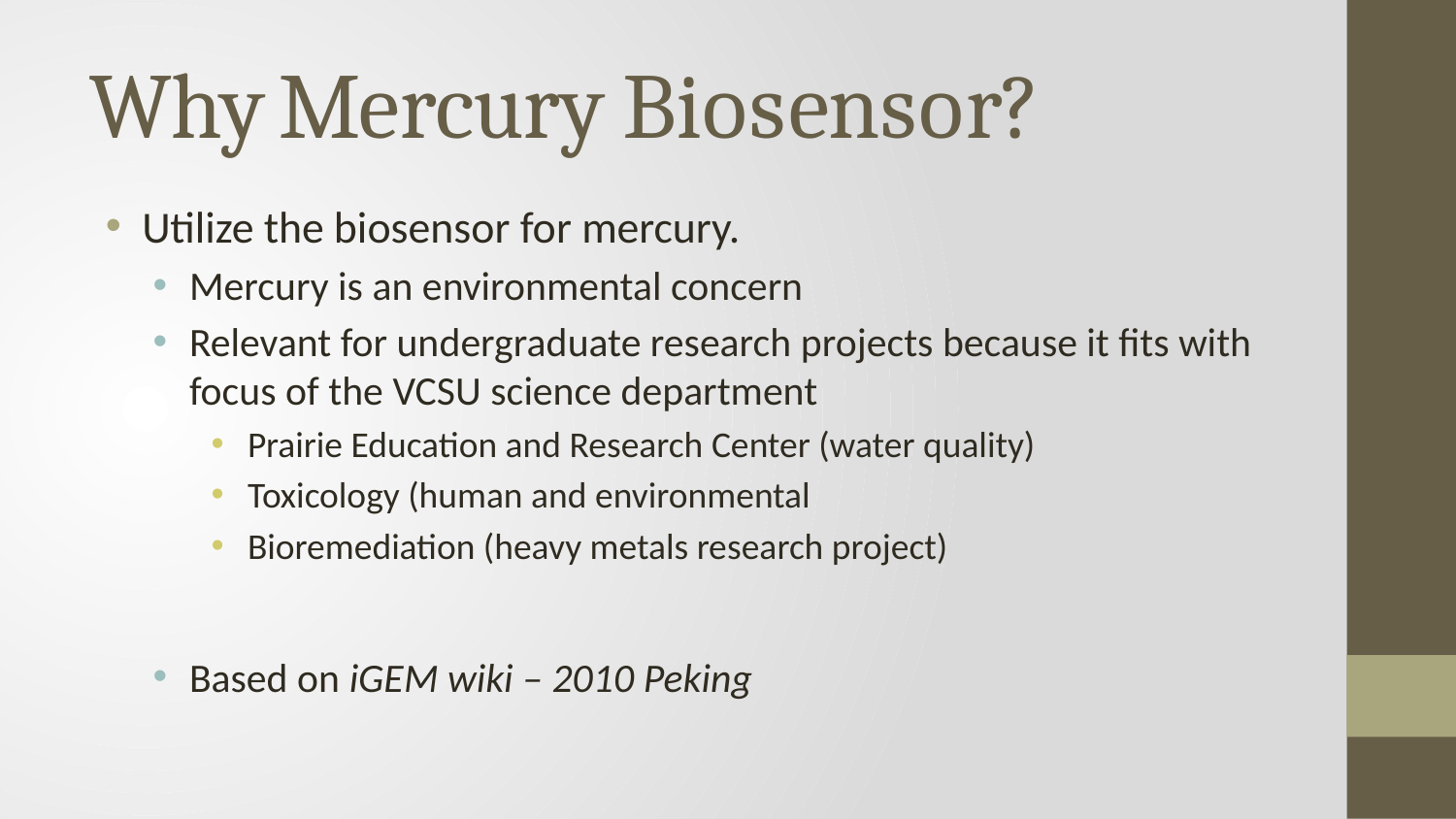

# Why Mercury Biosensor?
Utilize the biosensor for mercury.
Mercury is an environmental concern
Relevant for undergraduate research projects because it fits with focus of the VCSU science department
Prairie Education and Research Center (water quality)
Toxicology (human and environmental
Bioremediation (heavy metals research project)

Based on iGEM wiki – 2010 Peking